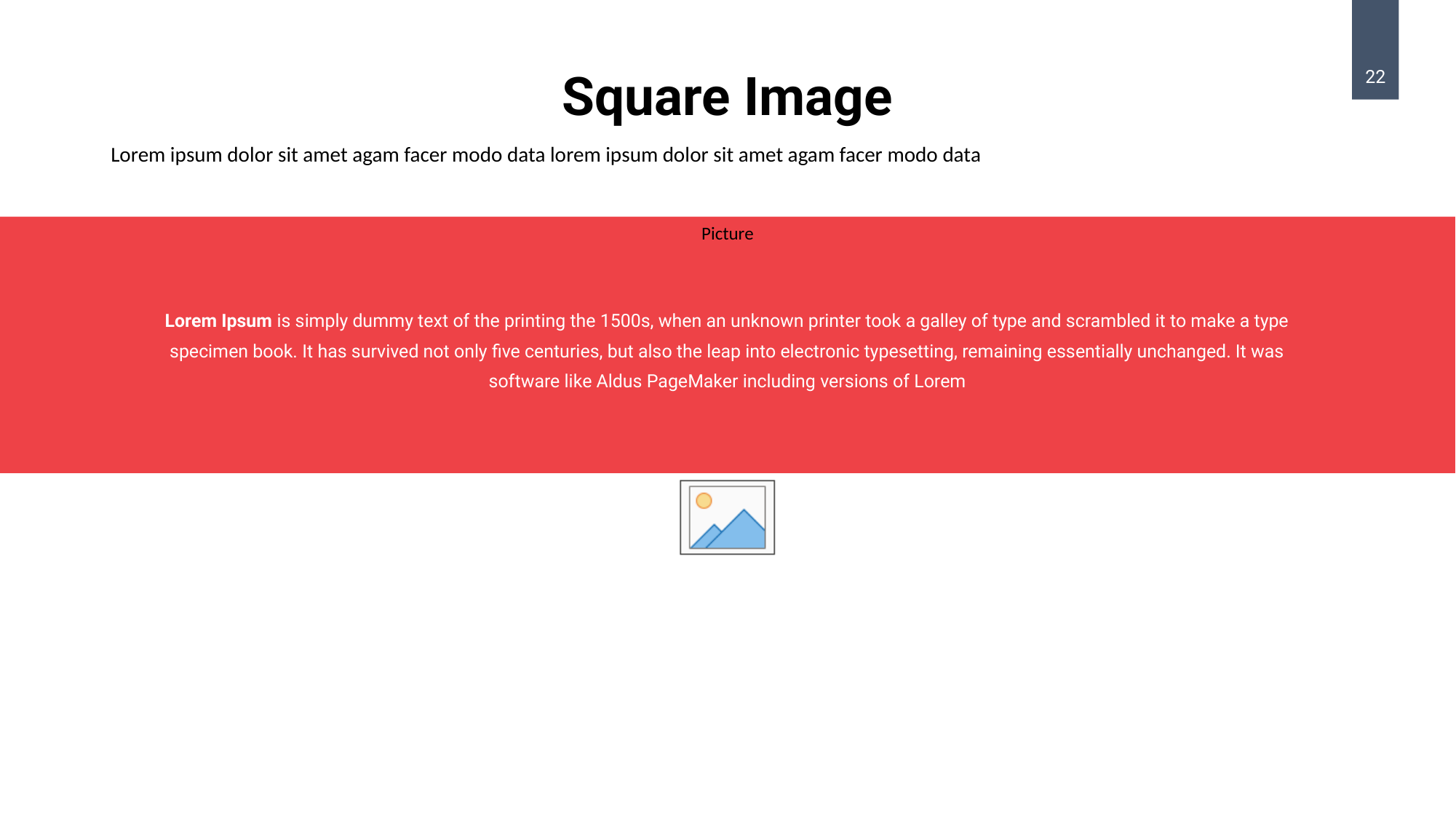

Square Image
22
Lorem ipsum dolor sit amet agam facer modo data lorem ipsum dolor sit amet agam facer modo data

Lorem Ipsum is simply dummy text of the printing the 1500s, when an unknown printer took a galley of type and scrambled it to make a type specimen book. It has survived not only five centuries, but also the leap into electronic typesetting, remaining essentially unchanged. It was software like Aldus PageMaker including versions of Lorem